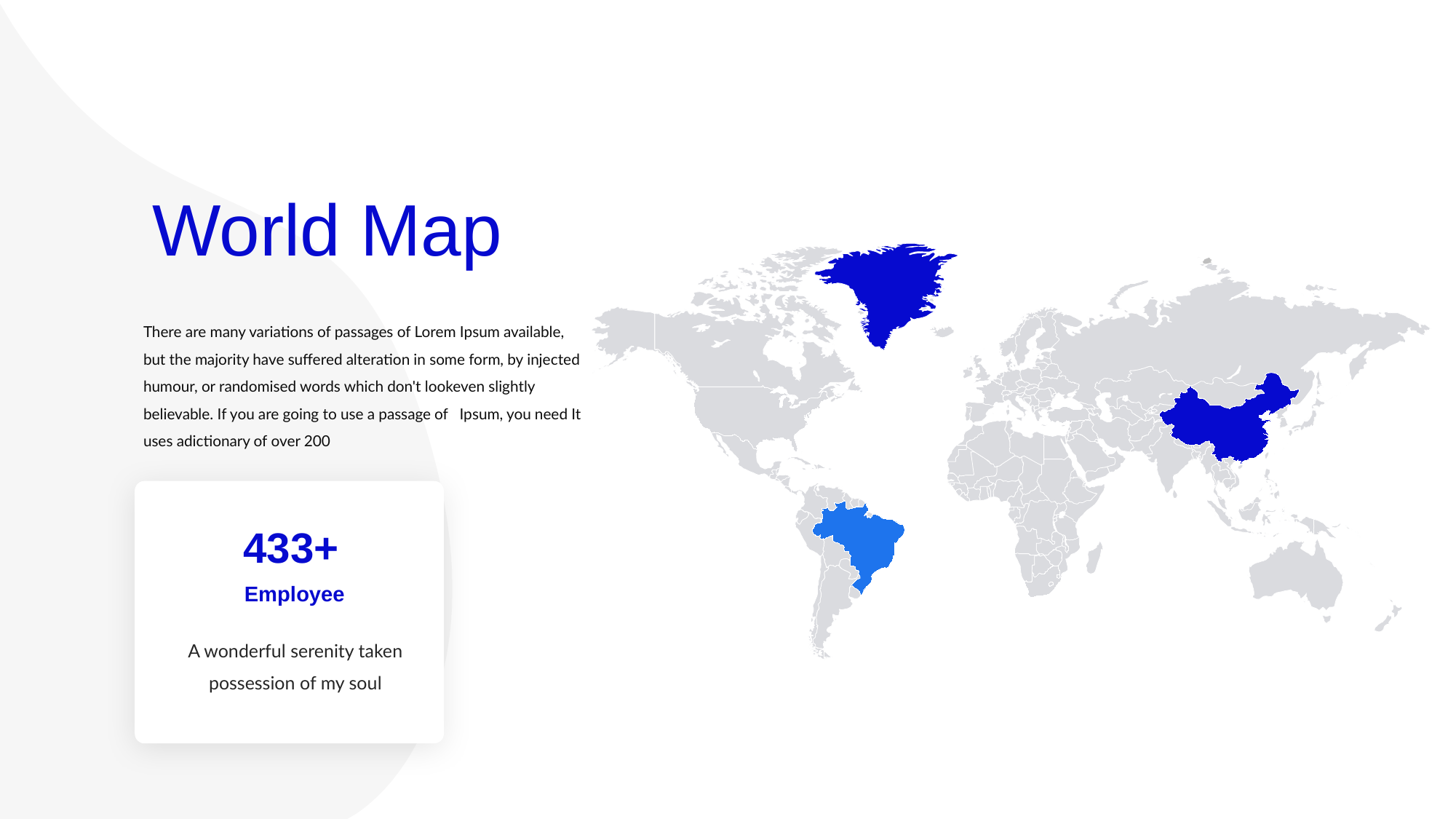

World Map

There are many variations of passages of Lorem Ipsum available, but the majority have suffered alteration in some form, by injected humour, or randomised words which don't lookeven slightly believable. If you are going to use a passage of   Ipsum, you need It uses adictionary of over 200

433+
Employee
A wonderful serenity taken possession of my soul